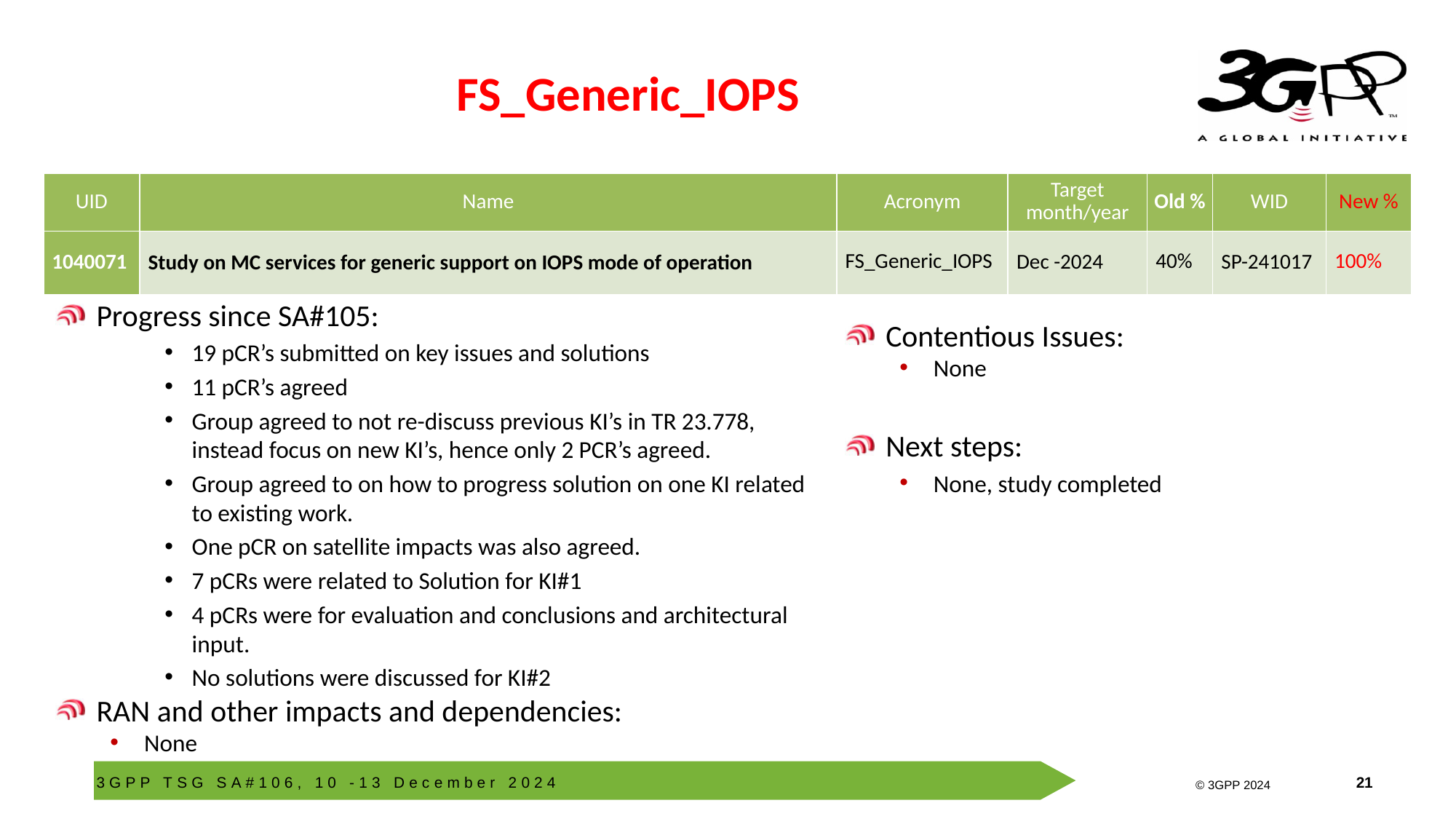

# FS_Generic_IOPS
| UID | Name | Acronym | Target month/year | Old % | WID | New % |
| --- | --- | --- | --- | --- | --- | --- |
| 1040071 | Study on MC services for generic support on IOPS mode of operation | FS\_Generic\_IOPS | Dec -2024 | 40% | SP-241017 | 100% |
Progress since SA#105:
19 pCR’s submitted on key issues and solutions
11 pCR’s agreed
Group agreed to not re-discuss previous KI’s in TR 23.778, instead focus on new KI’s, hence only 2 PCR’s agreed.
Group agreed to on how to progress solution on one KI related to existing work.
One pCR on satellite impacts was also agreed.
7 pCRs were related to Solution for KI#1
4 pCRs were for evaluation and conclusions and architectural input.
No solutions were discussed for KI#2
RAN and other impacts and dependencies:
None
Contentious Issues:
None

Next steps:
None, study completed